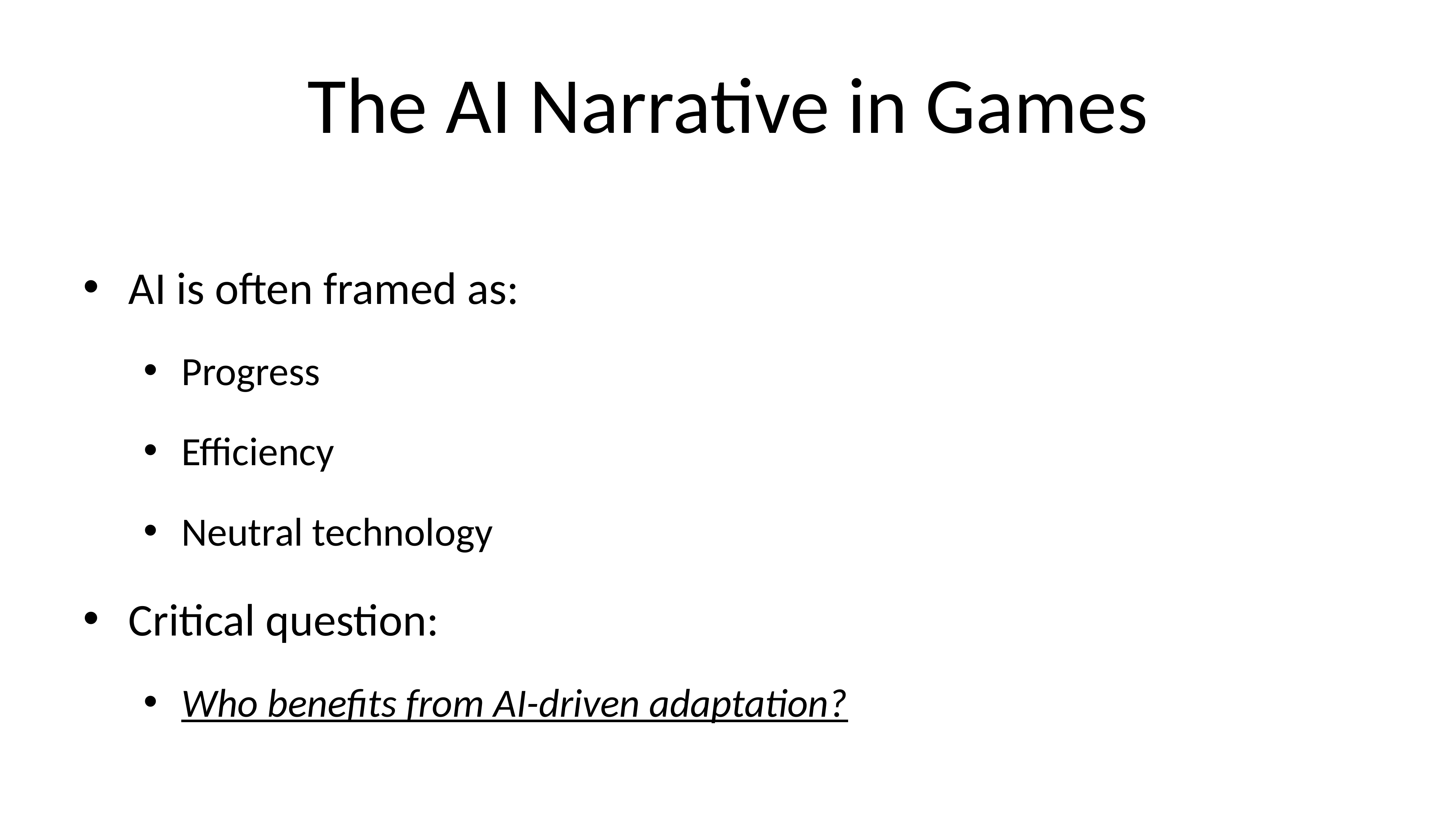

# The AI Narrative in Games
AI is often framed as:
Progress
Efficiency
Neutral technology
Critical question:
Who benefits from AI-driven adaptation?